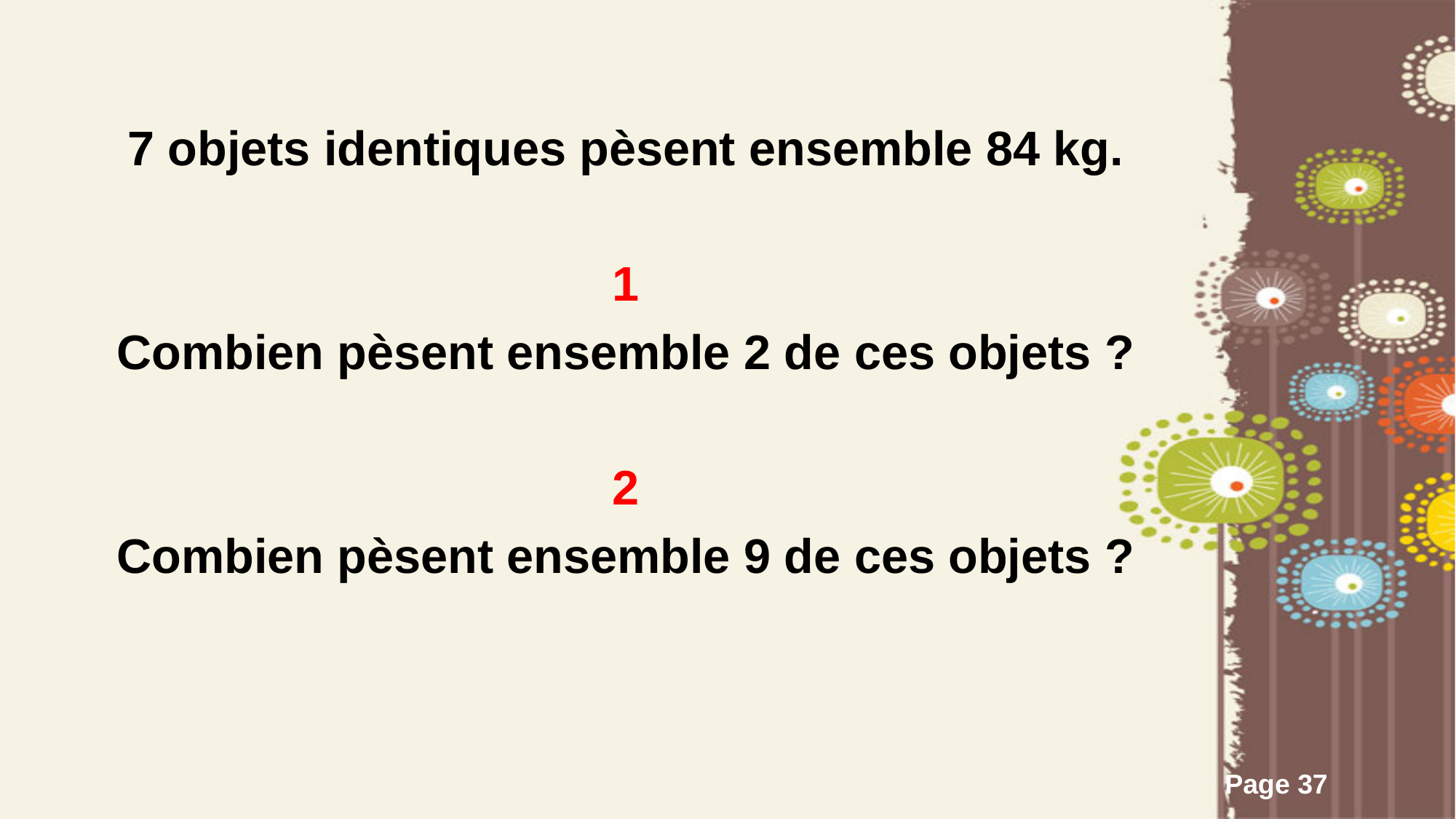

7 objets identiques pèsent ensemble 84 kg.

1
Combien pèsent ensemble 2 de ces objets ?

2
Combien pèsent ensemble 9 de ces objets ?